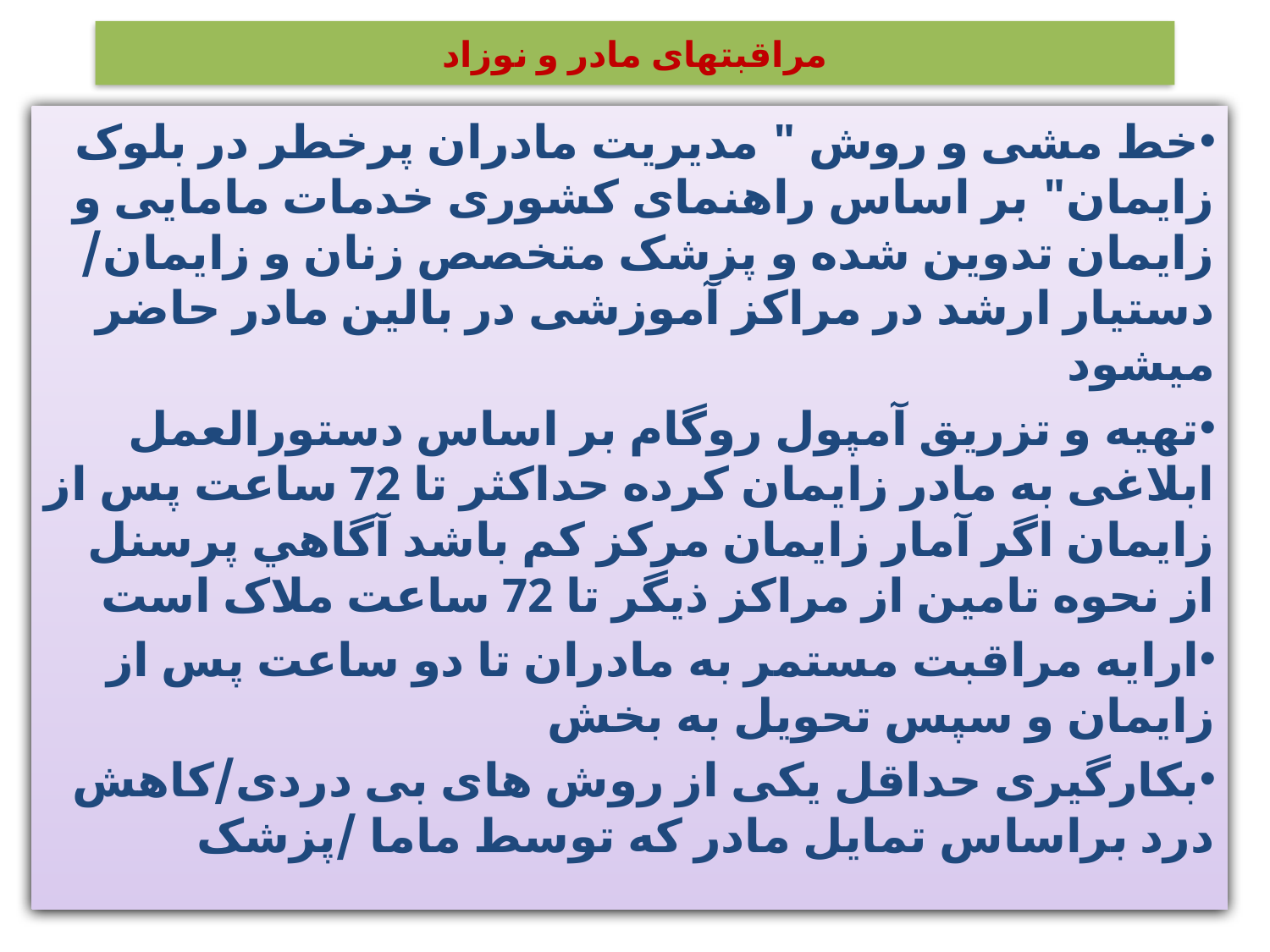

# مراقبت‏های مادر و نوزاد
خط مشی و روش " مدیریت مادران پرخطر در بلوک زایمان" بر اساس راهنمای کشوری خدمات مامایی و زایمان تدوین شده و پزشک متخصص زنان و زایمان/ دستیار ارشد در مراکز آموزشی در بالین مادر حاضر می‏شود
تهیه و تزریق آمپول روگام بر اساس دستورالعمل ابلاغی به مادر زایمان کرده حداکثر تا 72 ساعت پس از زایمان اگر آمار زايمان مرکز کم باشد آگاهي پرسنل از نحوه تامين از مراکز ذيگر تا 72 ساعت ملاک است
ارایه مراقبت مستمر به مادران تا دو ساعت پس از زایمان و سپس تحويل به بخش
بکارگیری حداقل یکی از روش های بی دردی/کاهش درد براساس تمایل مادر که توسط ماما /پزشک